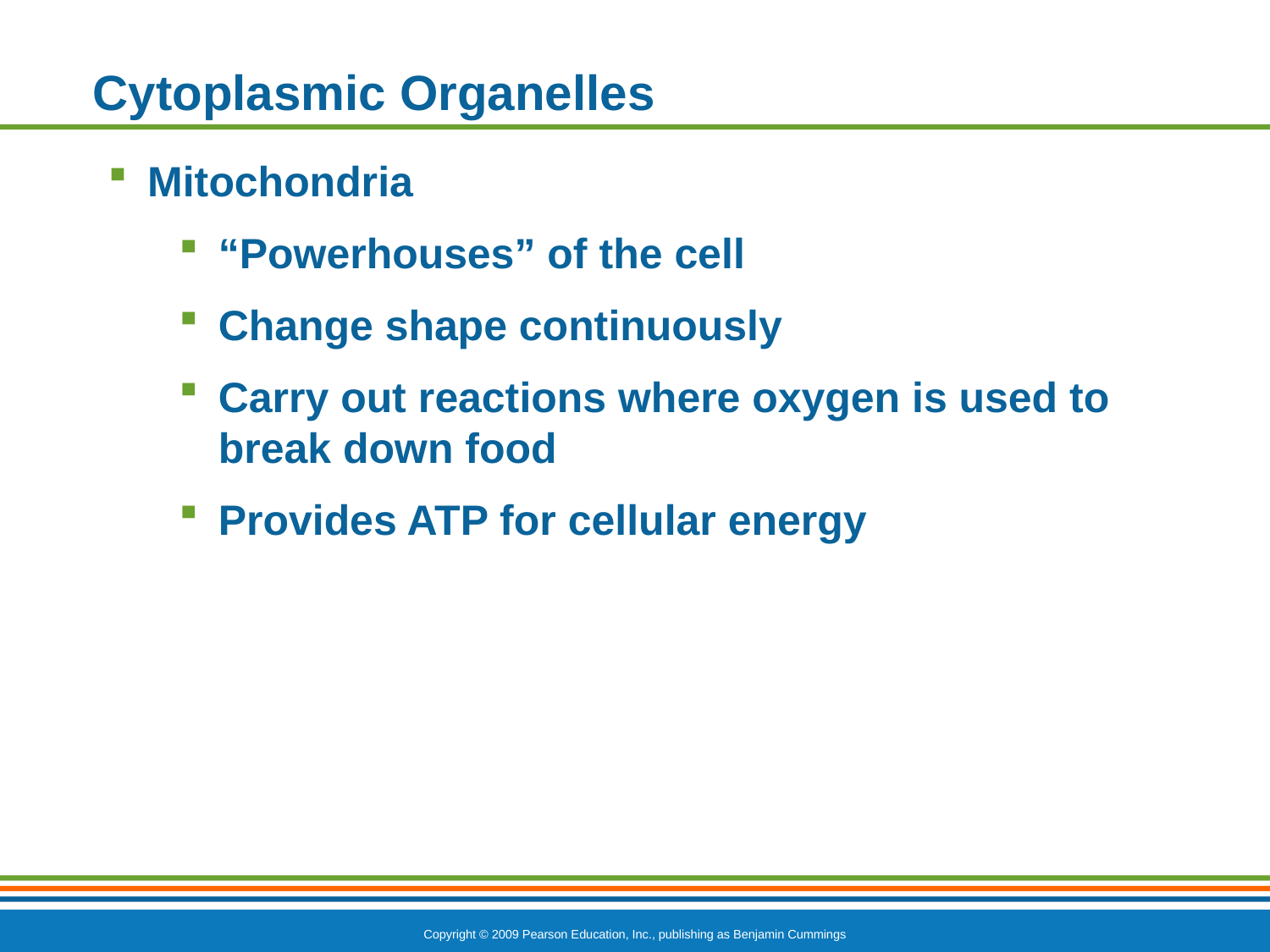

# Cytoplasmic Organelles
Mitochondria
“Powerhouses” of the cell
Change shape continuously
Carry out reactions where oxygen is used to break down food
Provides ATP for cellular energy